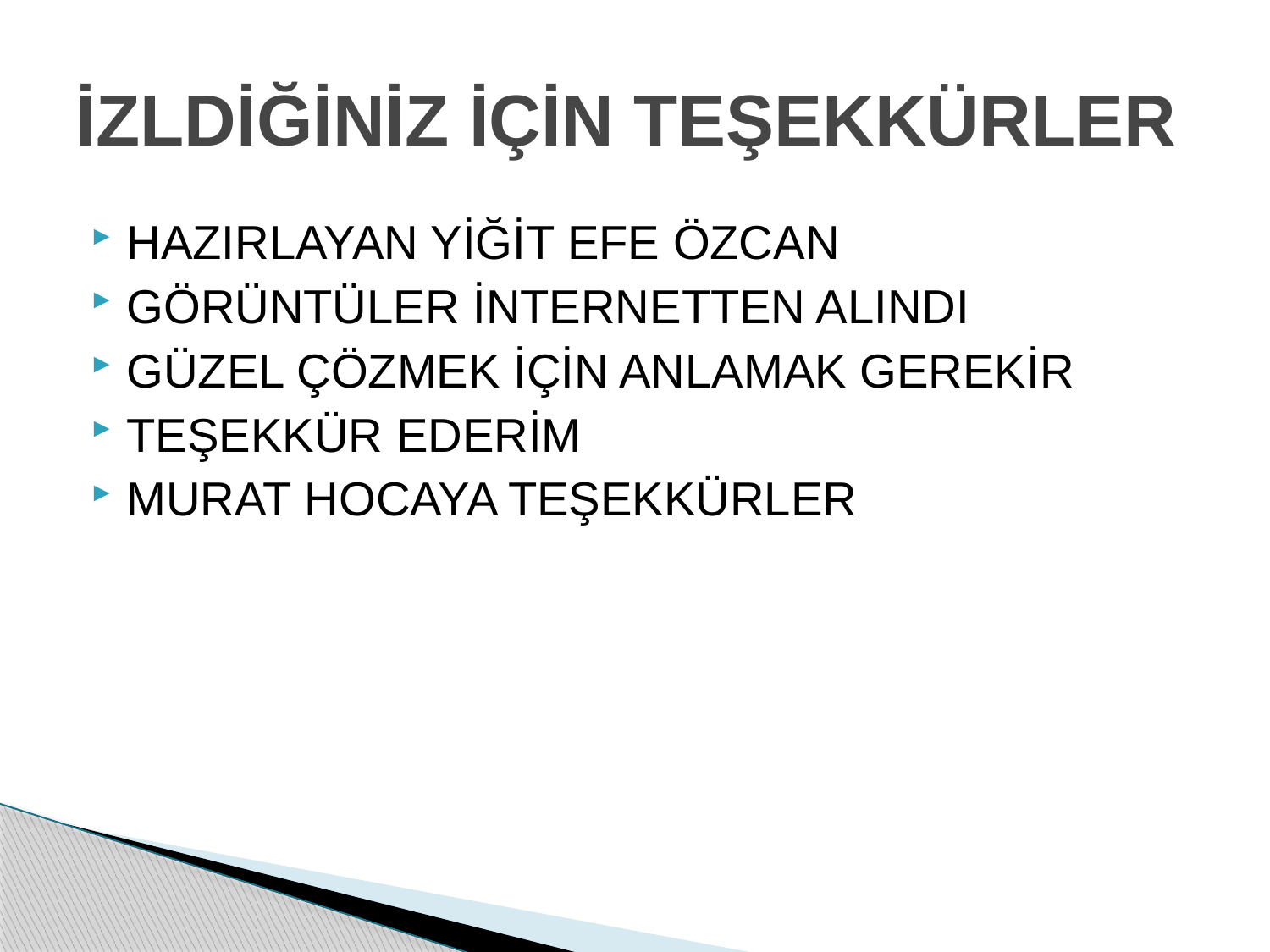

# İZLDİĞİNİZ İÇİN TEŞEKKÜRLER
HAZIRLAYAN YİĞİT EFE ÖZCAN
GÖRÜNTÜLER İNTERNETTEN ALINDI
GÜZEL ÇÖZMEK İÇİN ANLAMAK GEREKİR
TEŞEKKÜR EDERİM
MURAT HOCAYA TEŞEKKÜRLER